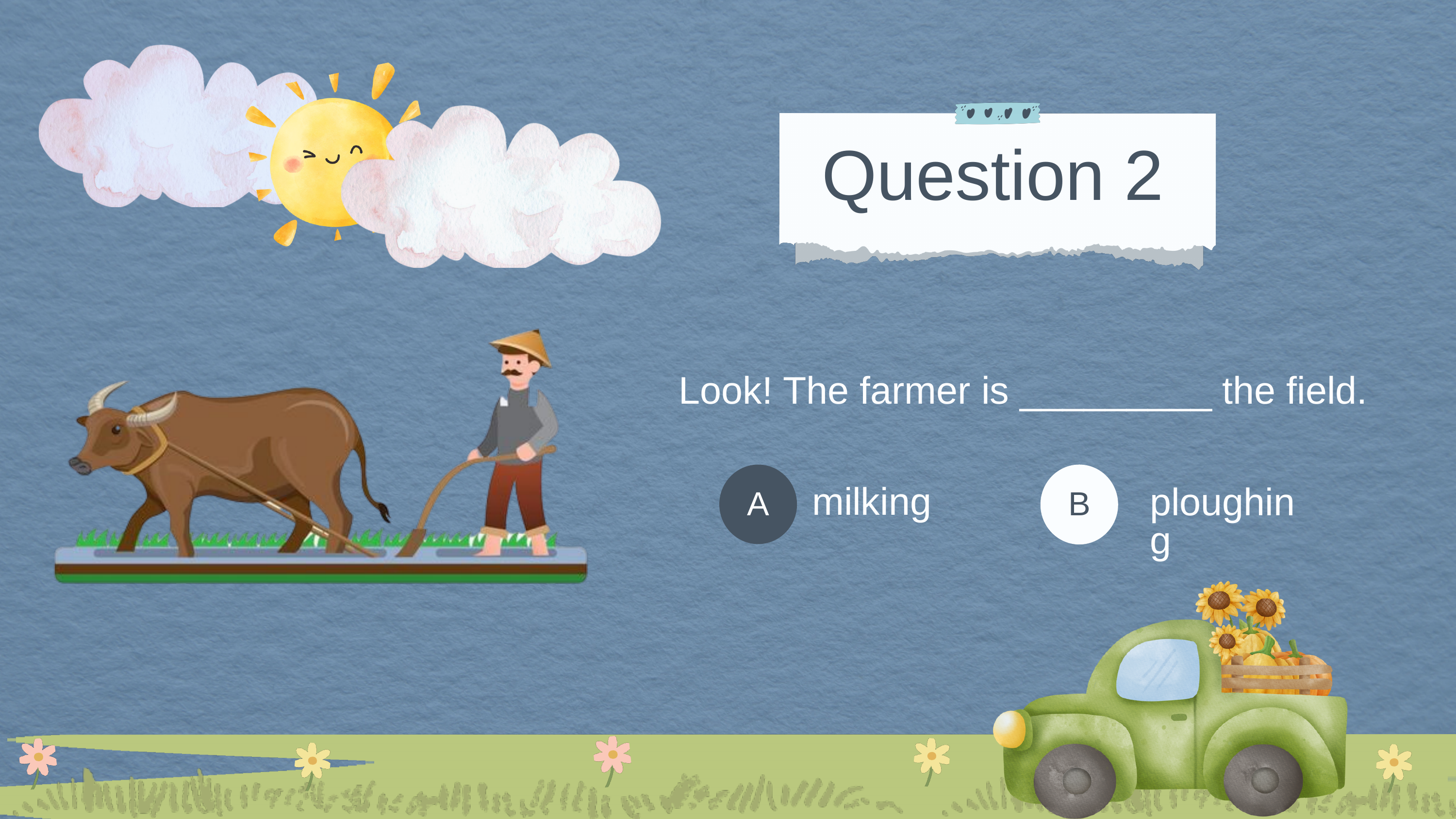

Question 2

Look! The farmer is _________ the field.

A
milking

B
ploughing